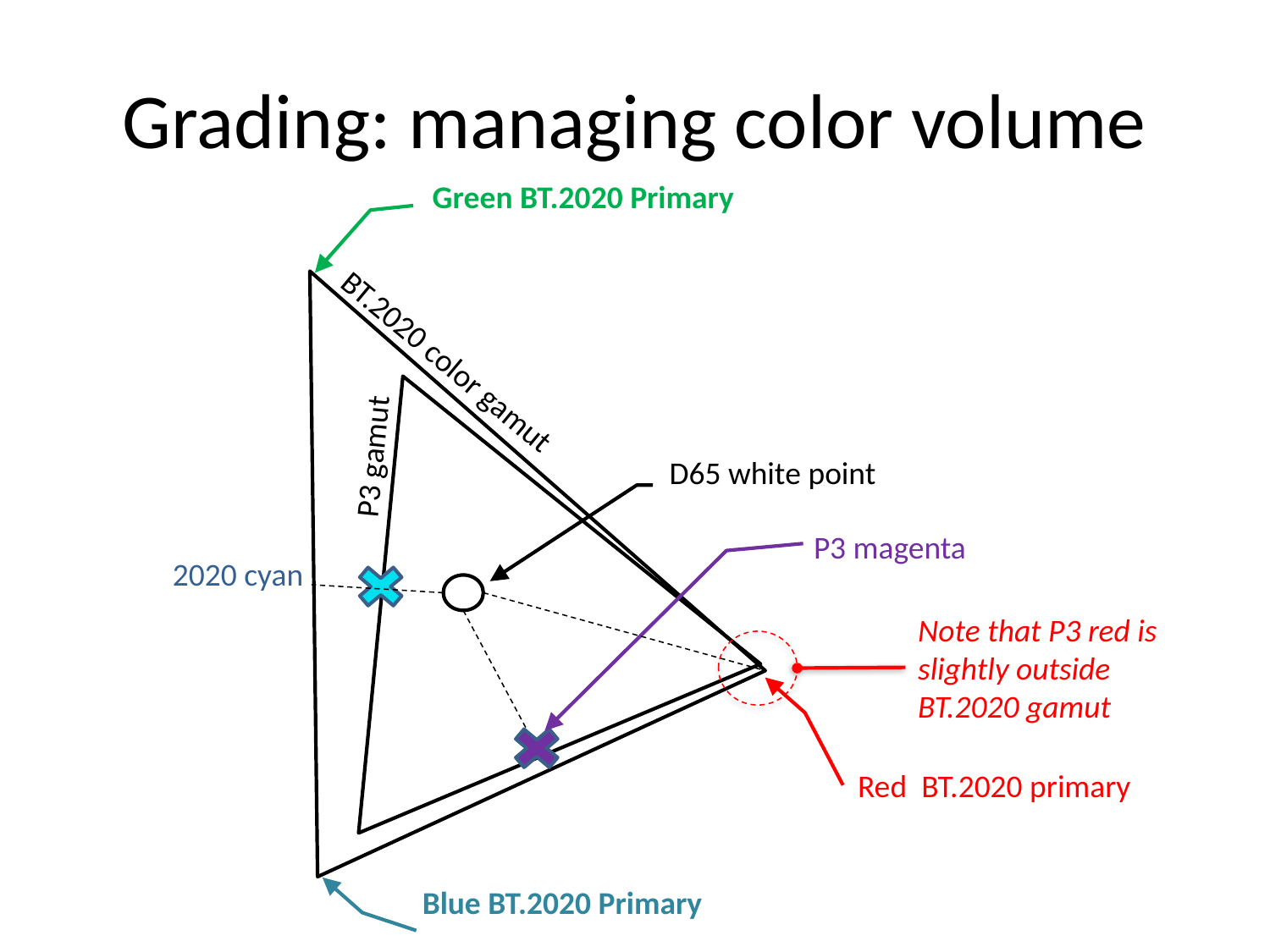

# Grading: managing color volume

Green BT.2020 Primary

D65 white point

P3 magenta
2020 cyan

Red  BT.2020 primary

 Blue BT.2020 Primary
BT.2020 color gamut
P3 gamut
Note that P3 red is slightly outside BT.2020 gamut